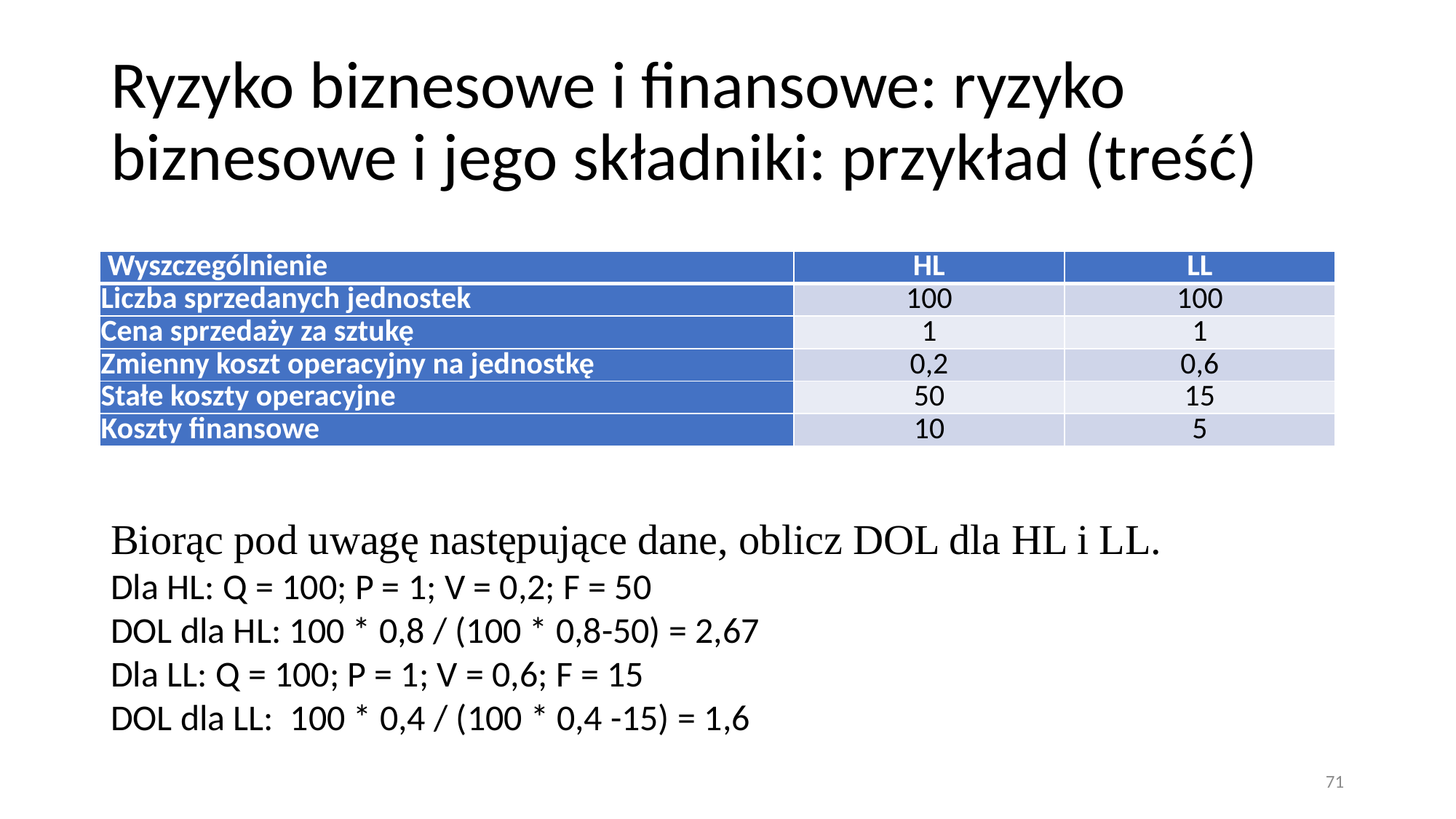

# Ryzyko biznesowe i finansowe: ryzyko biznesowe i jego składniki: przykład (treść)
| Wyszczególnienie | HL | LL |
| --- | --- | --- |
| Liczba sprzedanych jednostek | 100 | 100 |
| Cena sprzedaży za sztukę | 1 | 1 |
| Zmienny koszt operacyjny na jednostkę | 0,2 | 0,6 |
| Stałe koszty operacyjne | 50 | 15 |
| Koszty finansowe | 10 | 5 |
Biorąc pod uwagę następujące dane, oblicz DOL dla HL i LL.
Dla HL: Q = 100; P = 1; V = 0,2; F = 50
DOL dla HL: 100 * 0,8 / (100 * 0,8-50) = 2,67
Dla LL: Q = 100; P = 1; V = 0,6; F = 15
DOL dla LL:  100 * 0,4 / (100 * 0,4 -15) = 1,6
71